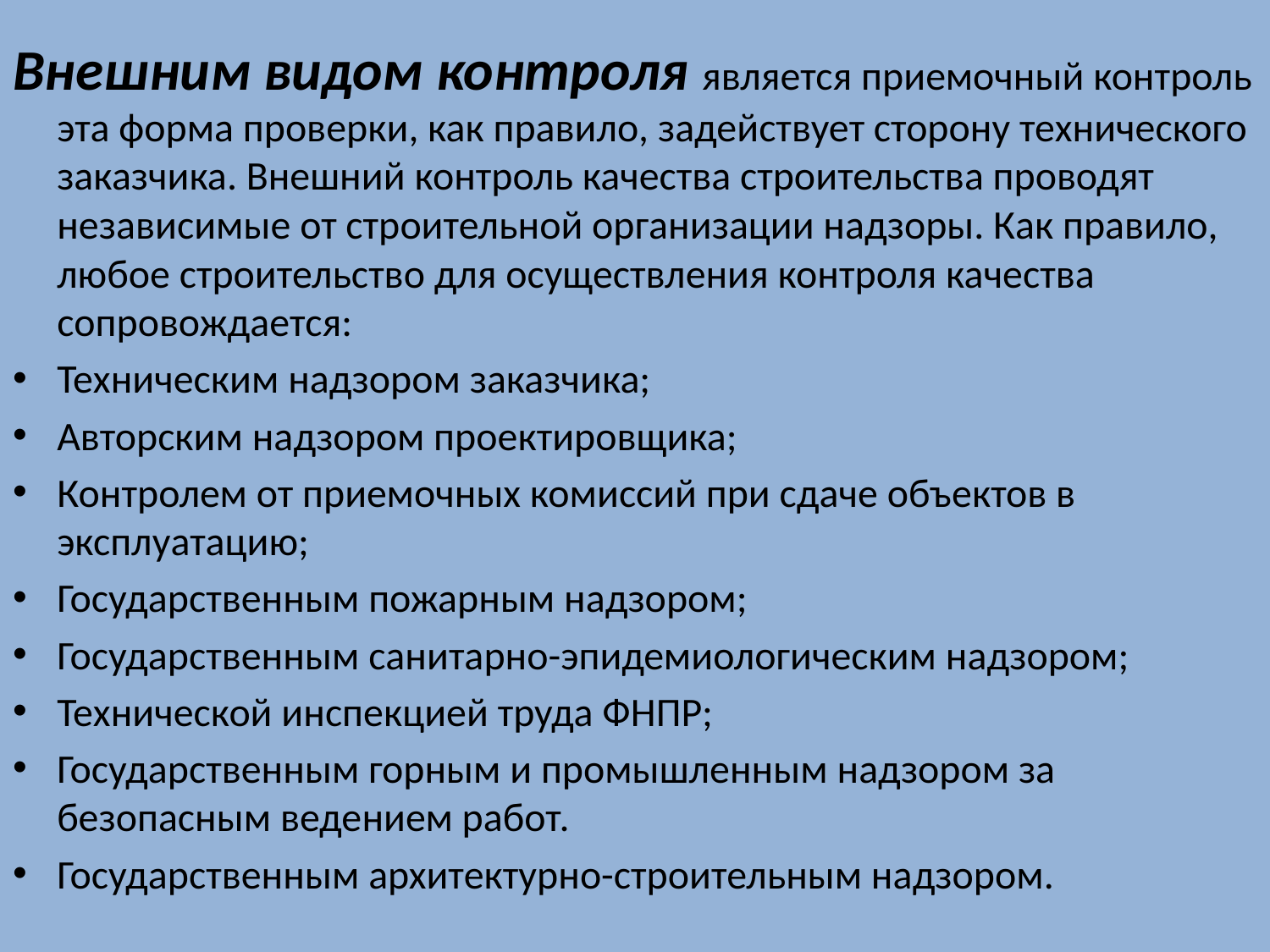

Внешним видом контроля является приемочный контроль эта форма проверки, как правило, задействует сторону технического заказчика. Внешний контроль качества строительства проводят независимые от строительной организации надзоры. Как правило, любое строительство для осуществления контроля качества сопровождается:
Техническим надзором заказчика;
Авторским надзором проектировщика;
Контролем от приемочных комиссий при сдаче объектов в эксплуатацию;
Государственным пожарным надзором;
Государственным санитарно-эпидемиологическим надзором;
Технической инспекцией труда ФНПР;
Государственным горным и промышленным надзором за безопасным ведением работ.
Государственным архитектурно-строительным надзором.